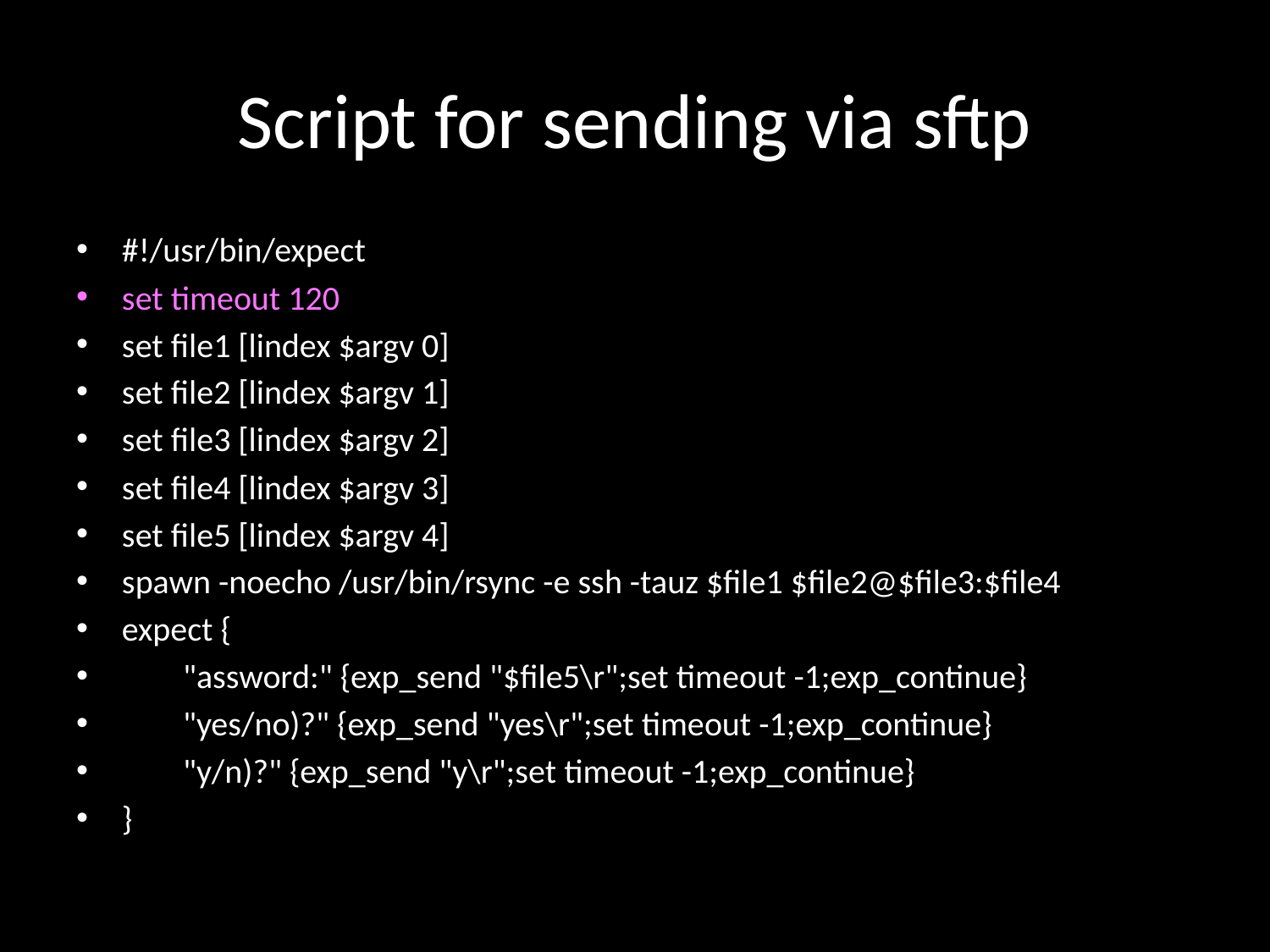

# Script for sending via sftp
#!/usr/bin/expect
set timeout 120
set file1 [lindex $argv 0]
set file2 [lindex $argv 1]
set file3 [lindex $argv 2]
set file4 [lindex $argv 3]
set file5 [lindex $argv 4]
spawn -noecho /usr/bin/rsync -e ssh -tauz $file1 $file2@$file3:$file4
expect {
        "assword:" {exp_send "$file5\r";set timeout -1;exp_continue}
        "yes/no)?" {exp_send "yes\r";set timeout -1;exp_continue}
        "y/n)?" {exp_send "y\r";set timeout -1;exp_continue}
}